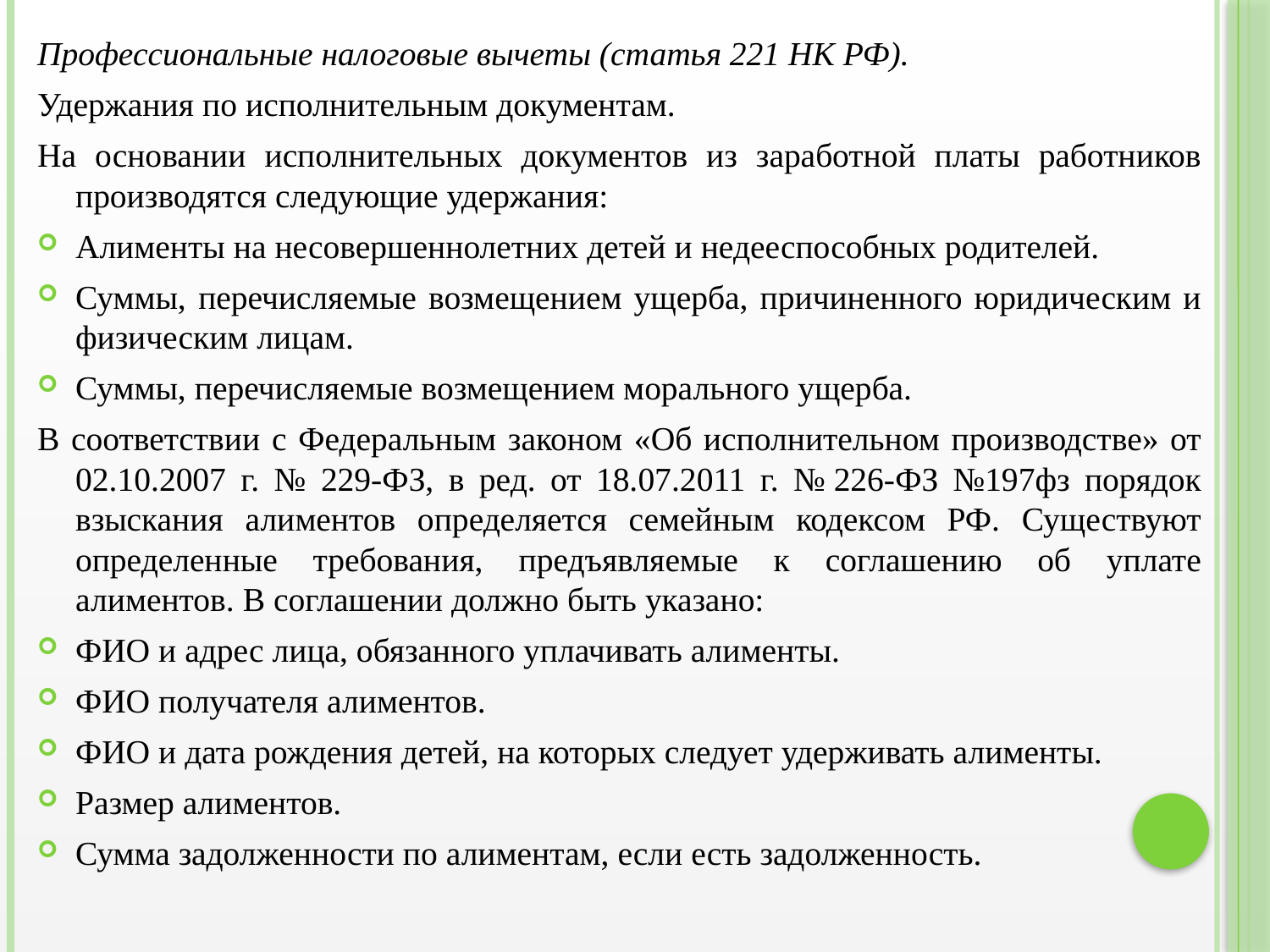

Профессиональные налоговые вычеты (статья 221 НК РФ).
Удержания по исполнительным документам.
На основании исполнительных документов из заработной платы работников производятся следующие удержания:
Алименты на несовершеннолетних детей и недееспособных родителей.
Суммы, перечисляемые возмещением ущерба, причиненного юридическим и физическим лицам.
Суммы, перечисляемые возмещением морального ущерба.
В соответствии с Федеральным законом «Об исполнительном производстве» от 02.10.2007 г. № 229-ФЗ, в ред. от 18.07.2011 г. № 226-ФЗ №197фз порядок взыскания алиментов определяется семейным кодексом РФ. Существуют определенные требования, предъявляемые к соглашению об уплате алиментов. В соглашении должно быть указано:
ФИО и адрес лица, обязанного уплачивать алименты.
ФИО получателя алиментов.
ФИО и дата рождения детей, на которых следует удерживать алименты.
Размер алиментов.
Сумма задолженности по алиментам, если есть задолженность.